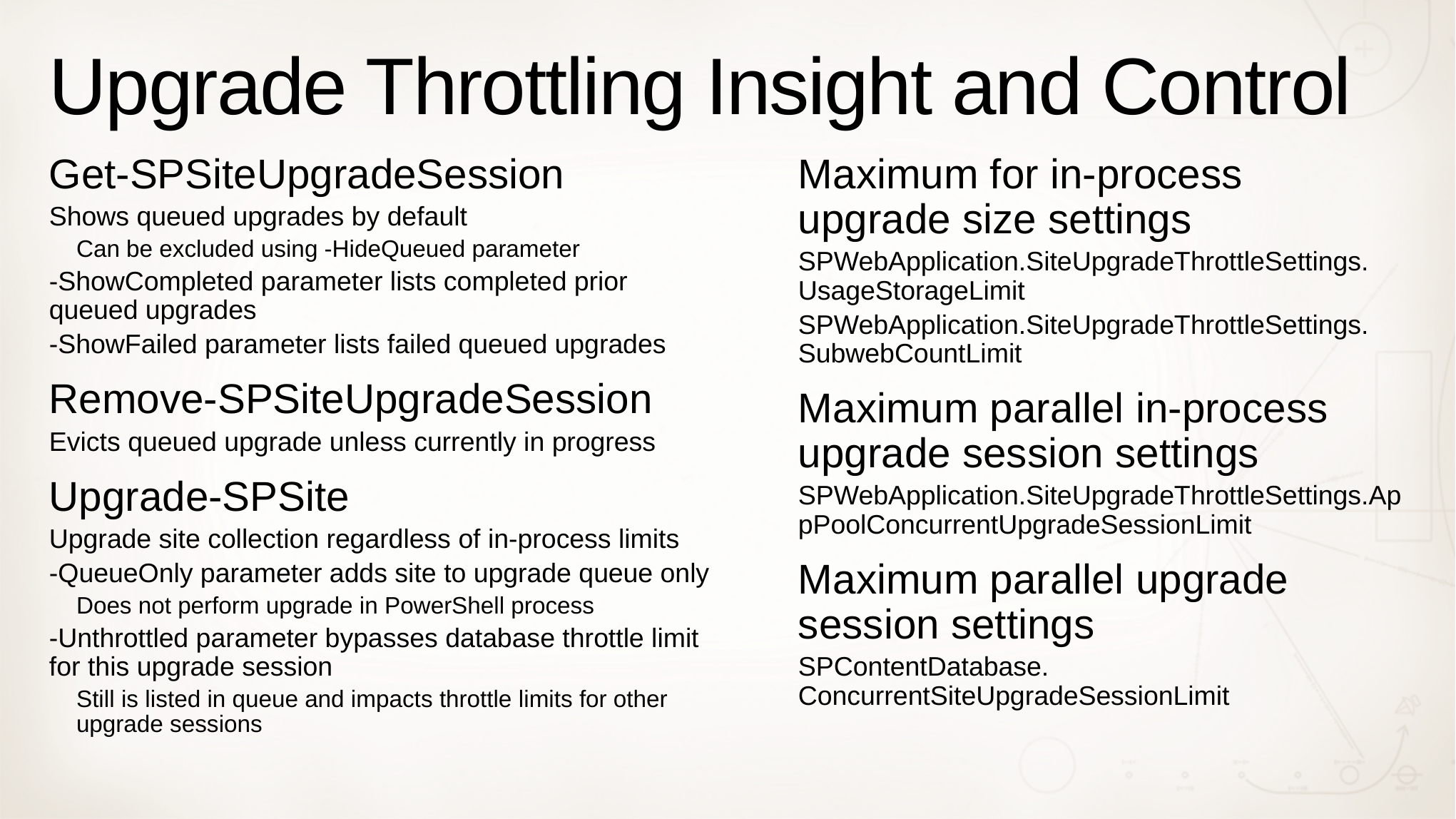

# Upgrade Throttling Insight and Control
Get-SPSiteUpgradeSession
Shows queued upgrades by default
Can be excluded using -HideQueued parameter
-ShowCompleted parameter lists completed prior queued upgrades
-ShowFailed parameter lists failed queued upgrades
Remove-SPSiteUpgradeSession
Evicts queued upgrade unless currently in progress
Upgrade-SPSite
Upgrade site collection regardless of in-process limits
-QueueOnly parameter adds site to upgrade queue only
Does not perform upgrade in PowerShell process
-Unthrottled parameter bypasses database throttle limit for this upgrade session
Still is listed in queue and impacts throttle limits for other upgrade sessions
Maximum for in-process upgrade size settings
SPWebApplication.SiteUpgradeThrottleSettings.
UsageStorageLimit
SPWebApplication.SiteUpgradeThrottleSettings.
SubwebCountLimit
Maximum parallel in-process upgrade session settings
SPWebApplication.SiteUpgradeThrottleSettings.AppPoolConcurrentUpgradeSessionLimit
Maximum parallel upgrade session settings
SPContentDatabase.
ConcurrentSiteUpgradeSessionLimit